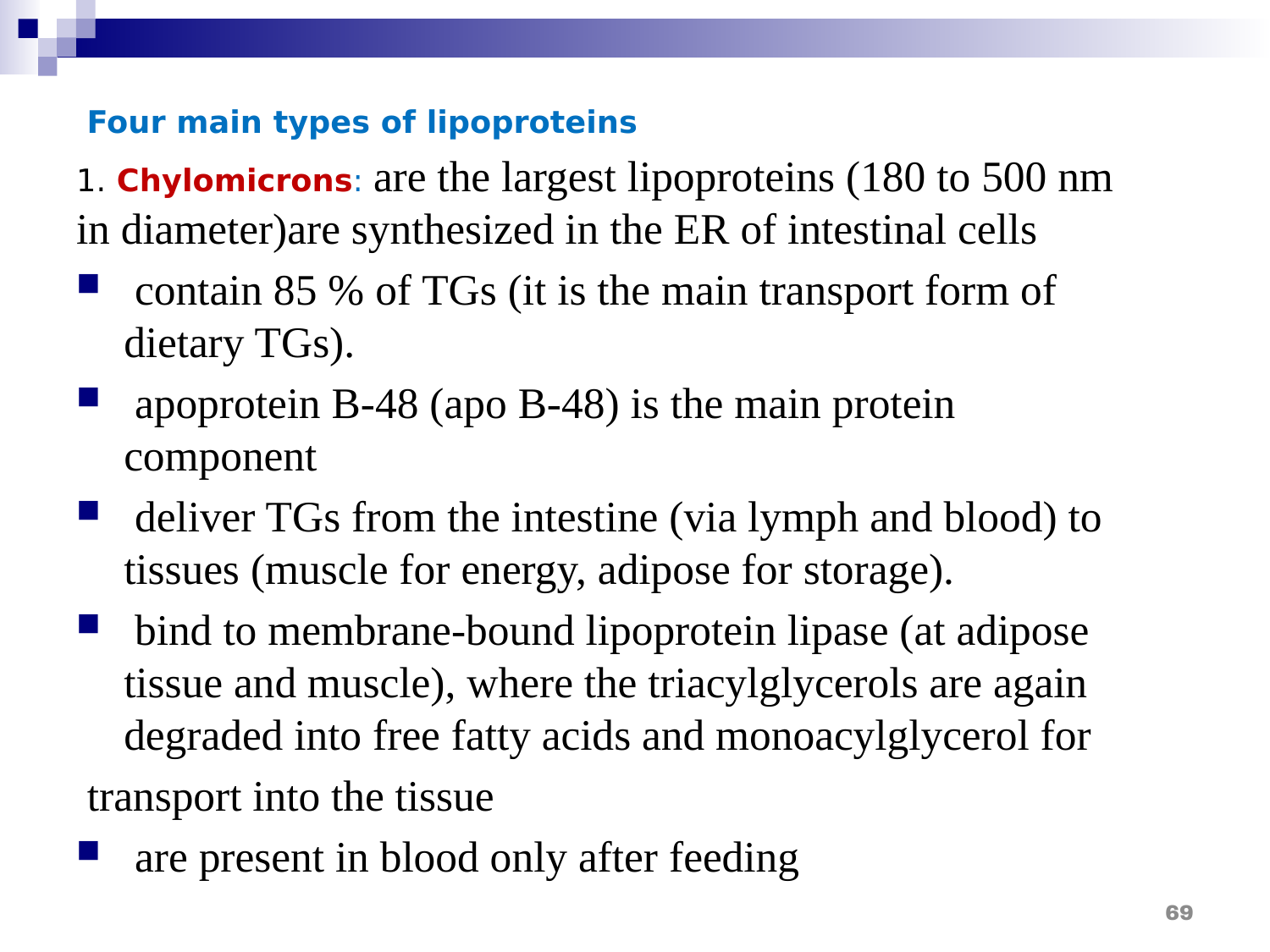

Four main types of lipoproteins
1. Chylomicrons: are the largest lipoproteins (180 to 500 nm in diameter)are synthesized in the ER of intestinal cells
 contain 85 % of TGs (it is the main transport form of dietary TGs).
 apoprotein B-48 (apo B-48) is the main protein component
 deliver TGs from the intestine (via lymph and blood) to tissues (muscle for energy, adipose for storage).
 bind to membrane-bound lipoprotein lipase (at adipose tissue and muscle), where the triacylglycerols are again degraded into free fatty acids and monoacylglycerol for
 transport into the tissue
 are present in blood only after feeding
69